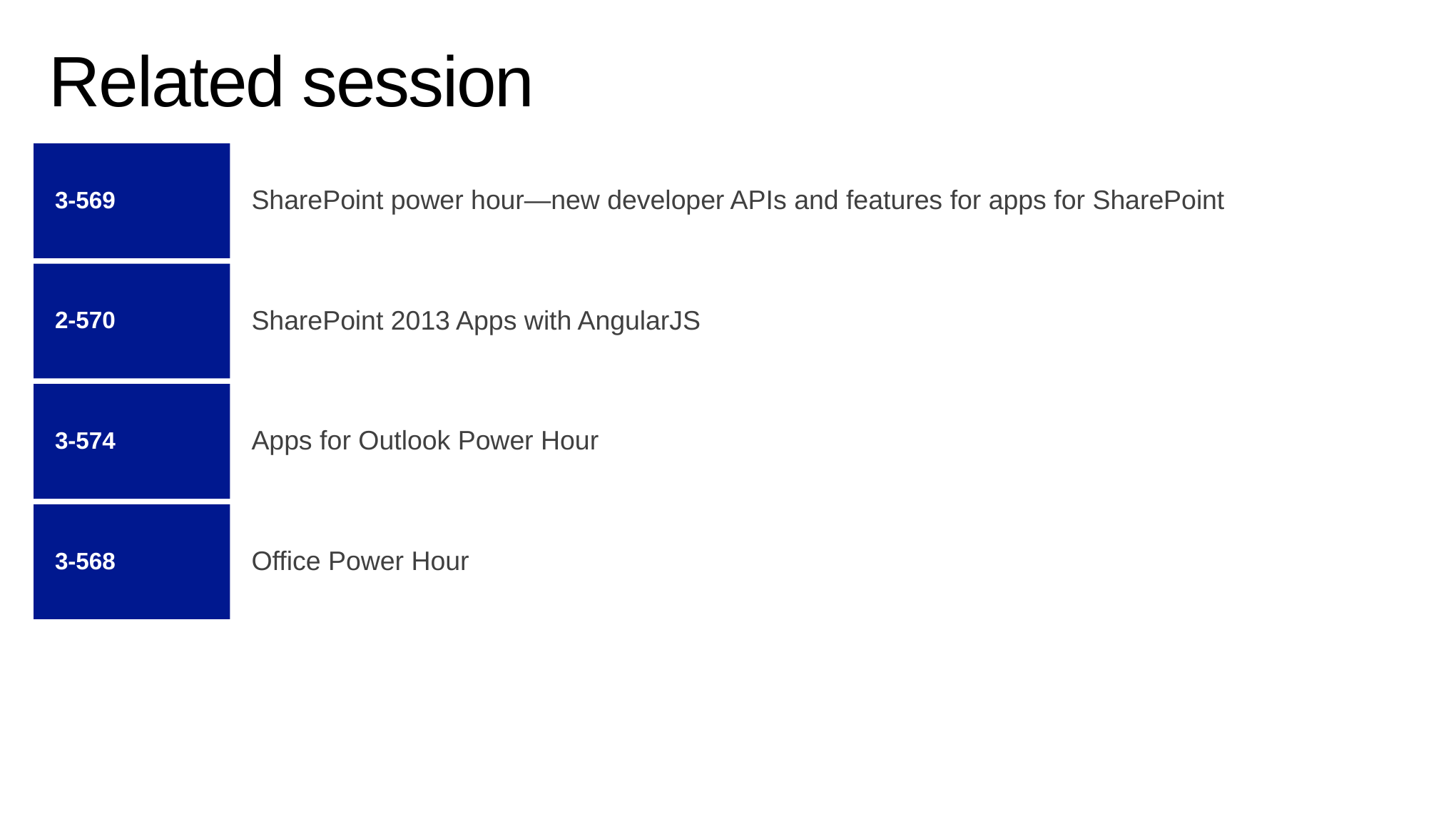

# Related session

3-569
SharePoint power hour—new developer APIs and features for apps for SharePoint
2-570
SharePoint 2013 Apps with AngularJS
Apps for Outlook Power Hour
3-574
Office Power Hour
3-568